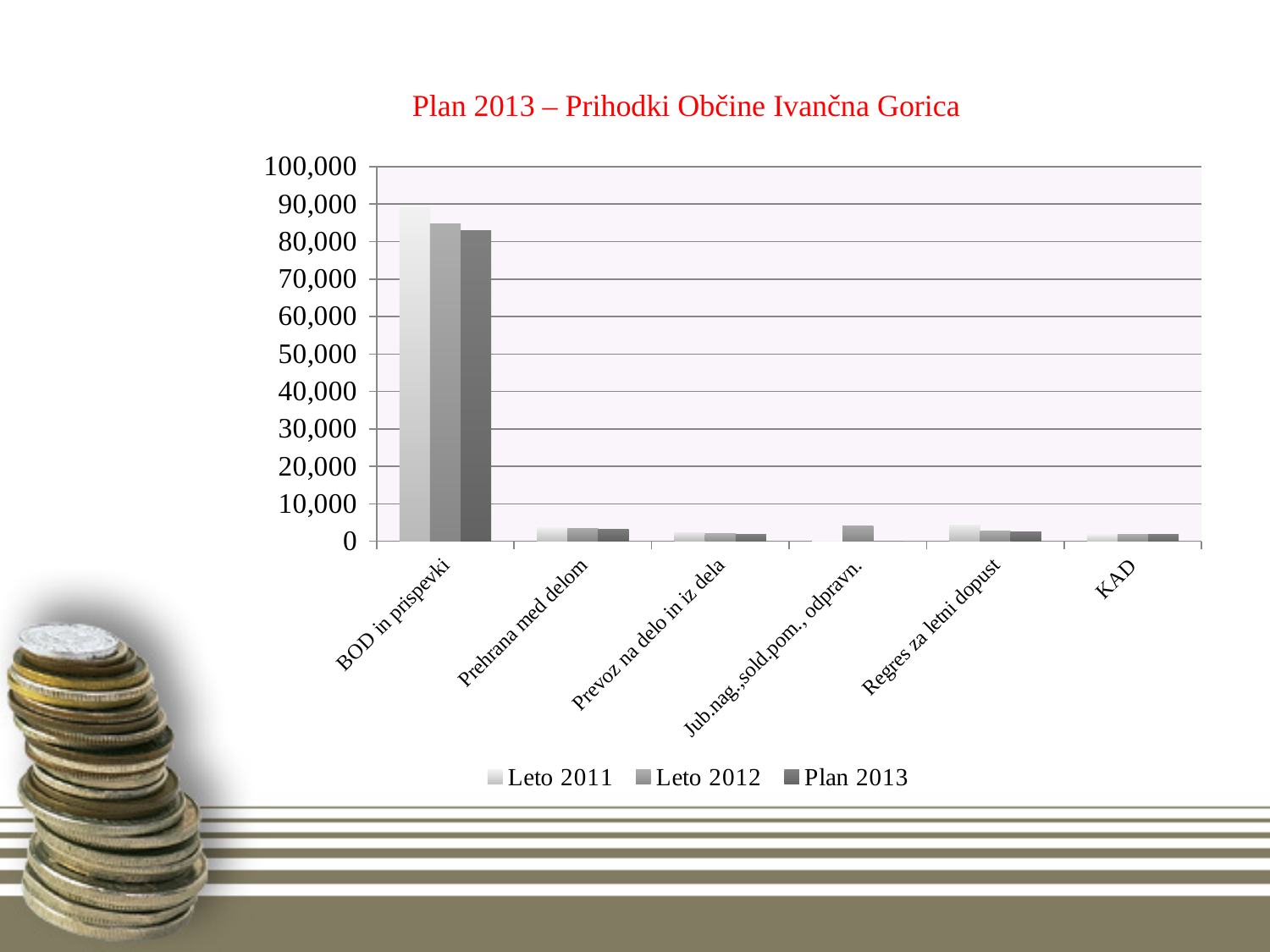

# Plan 2013 – Prihodki Občine Ivančna Gorica

### Chart

| Category | Leto 2011 | Leto 2012 | Plan 2013 |
|---|---|---|---|
| BOD in prispevki | 88997.0 | 84795.0 | 83000.0 |
| Prehrana med delom | 3626.0 | 3404.0 | 3300.0 |
| Prevoz na delo in iz dela | 2359.0 | 2037.0 | 1900.0 |
| Jub.nag.,sold.pom., odpravn. | 0.0 | 4052.0 | 0.0 |
| Regres za letni dopust | 4371.0 | 2641.0 | 2500.0 |
| KAD | 1832.0 | 1820.0 | 1900.0 |